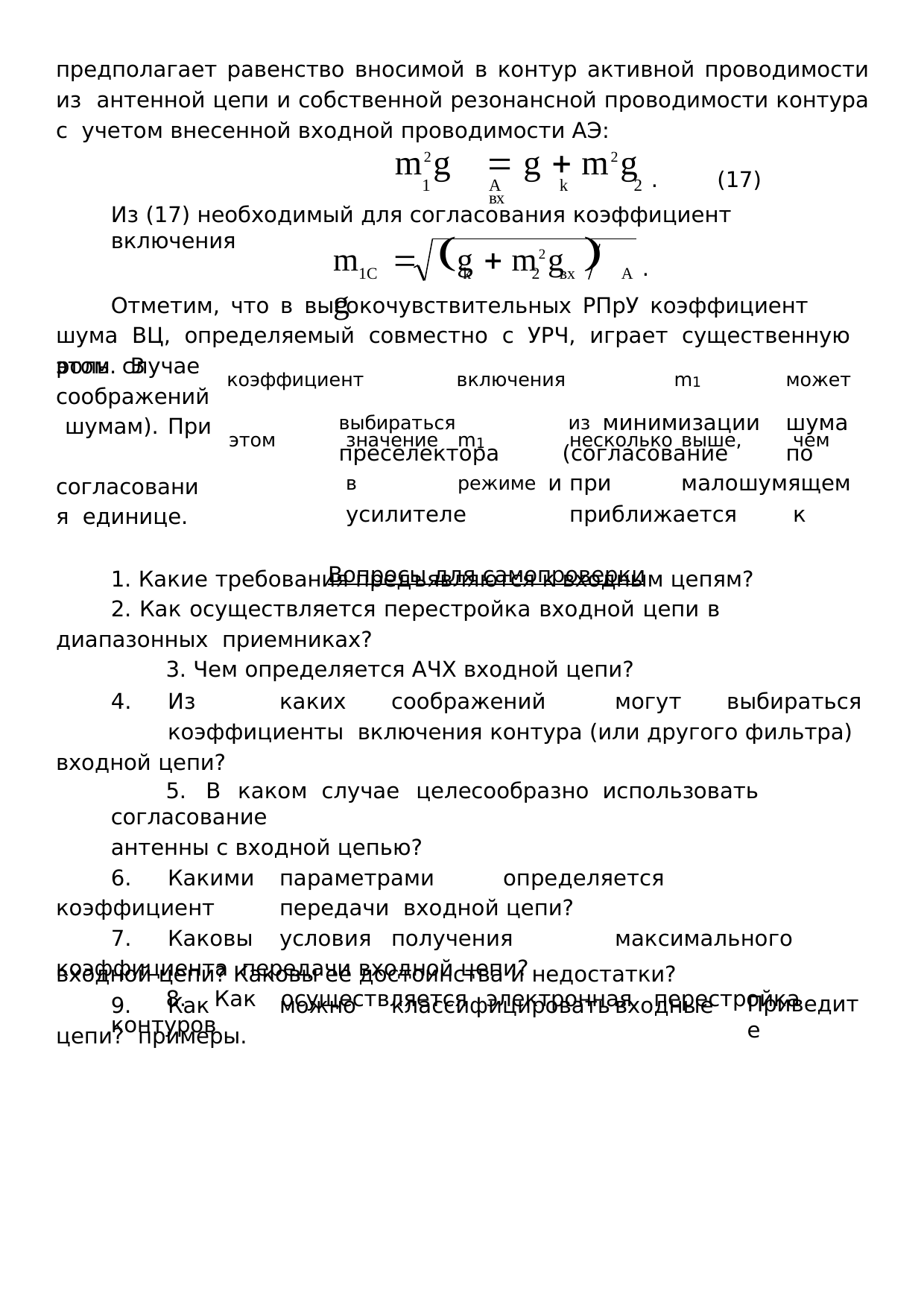

предполагает равенство вносимой в контур активной проводимости из  антенной цепи и собственной резонансной проводимости контура с  учетом внесенной входной проводимости АЭ:
m2g	= g	+ m2g
1	A	k	2	вх
.	(17)
Из (17) необходимый для согласования коэффициент включения
m	=	(g	+ m2g	) g

.
1C	k	2	вх	A
Отметим, что в высокочувствительных РПрУ коэффициент шума  ВЦ, определяемый совместно с УРЧ, играет существенную роль. В
этом случае  соображений  шумам). При  согласования  единице.
коэффициент	 включения	m1	может	выбираться	 из  минимизации	шума	преселектора	(согласование	по
этом	значение	m1	несколько	выше,	чем	в	режиме  и	при	малошумящем	усилителе	приближается	к

Вопросы для самопроверки
1. Какие требования предъявляются к входным цепям?
2. Как осуществляется перестройка входной цепи в диапазонных  приемниках?
3. Чем определяется АЧХ входной цепи?
4.	Из	каких	соображений	могут	выбираться	коэффициенты  включения контура (или другого фильтра) входной цепи?
5.	В	каком	случае	целесообразно	использовать	согласование
антенны с входной цепью?
6.	Какими	параметрами	определяется	коэффициент	передачи  входной цепи?
7.	Каковы	условия	получения	максимального	коэффициента  передачи входной цепи?
8.	Как	осуществляется	электронная	перестройка	контуров
входной цепи? Каковы ее достоинства и недостатки?
9.	Как	можно	классифицировать	входные	цепи?  примеры.
Приведите